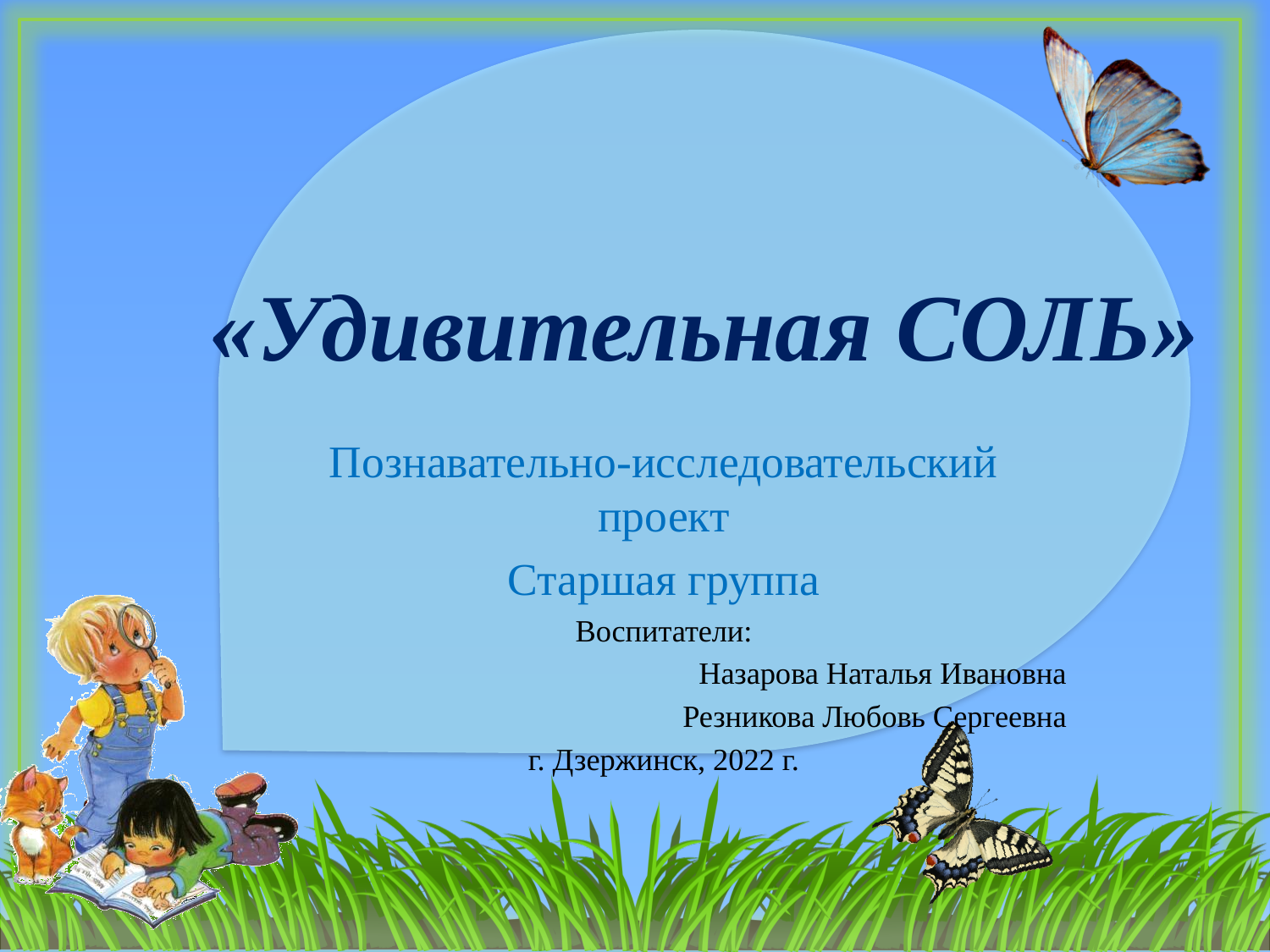

# «Удивительная СОЛЬ»
Познавательно-исследовательский проект
Старшая группа
Воспитатели:
Назарова Наталья Ивановна
Резникова Любовь Сергеевна
г. Дзержинск, 2022 г.